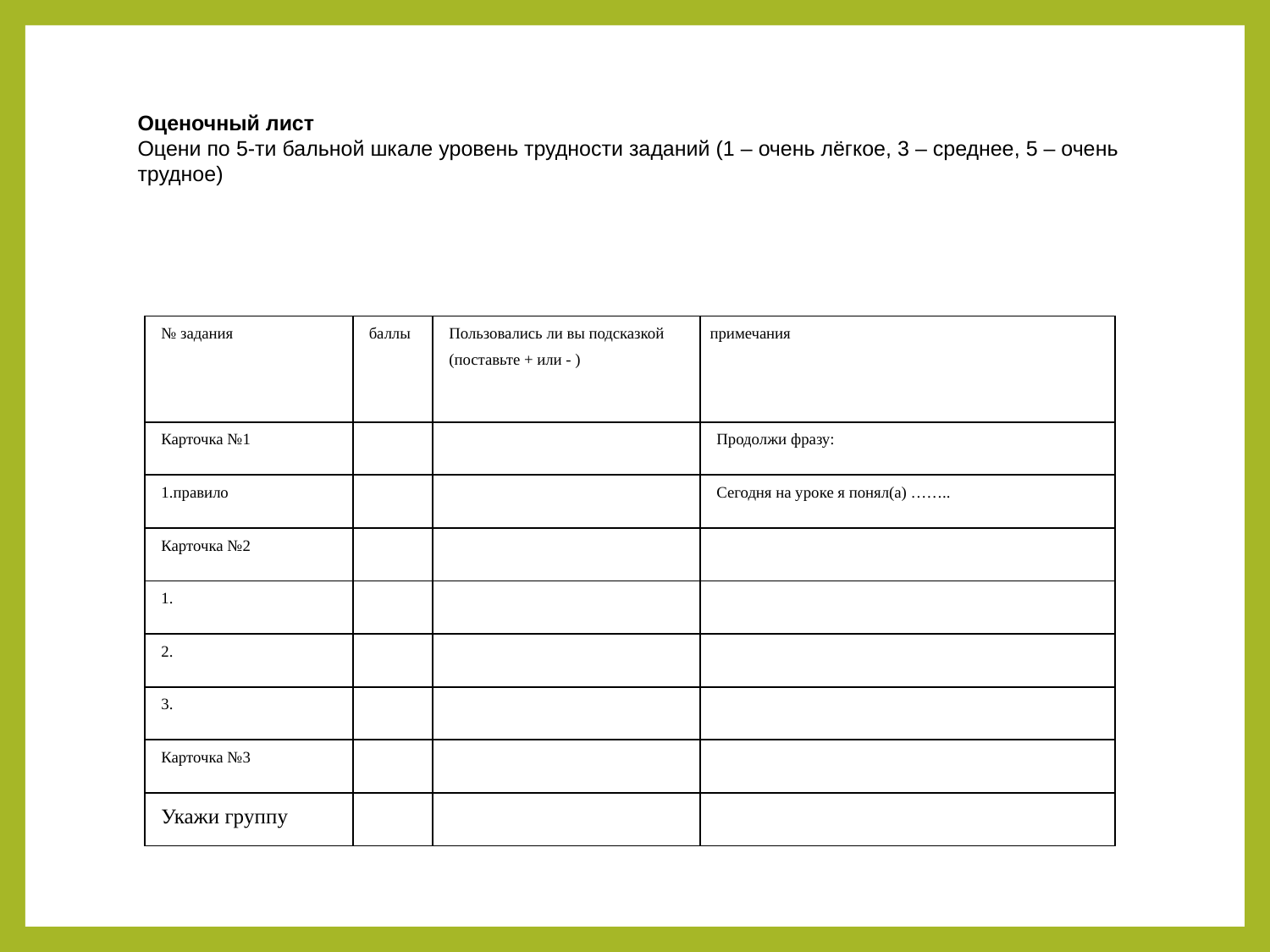

Оценочный лист
Оцени по 5-ти бальной шкале уровень трудности заданий (1 – очень лёгкое, 3 – среднее, 5 – очень трудное)

| № задания | баллы | Пользовались ли вы подсказкой (поставьте + или - ) | примечания |
| --- | --- | --- | --- |
| Карточка №1 |  |  | Продолжи фразу: |
| 1.правило |  |  | Сегодня на уроке я понял(а) …….. |
| Карточка №2 |  |  |  |
| 1. |  |  |  |
| 2. |  |  |  |
| 3. |  |  |  |
| Карточка №3 |  |  |  |
| Укажи группу |  |  |  |